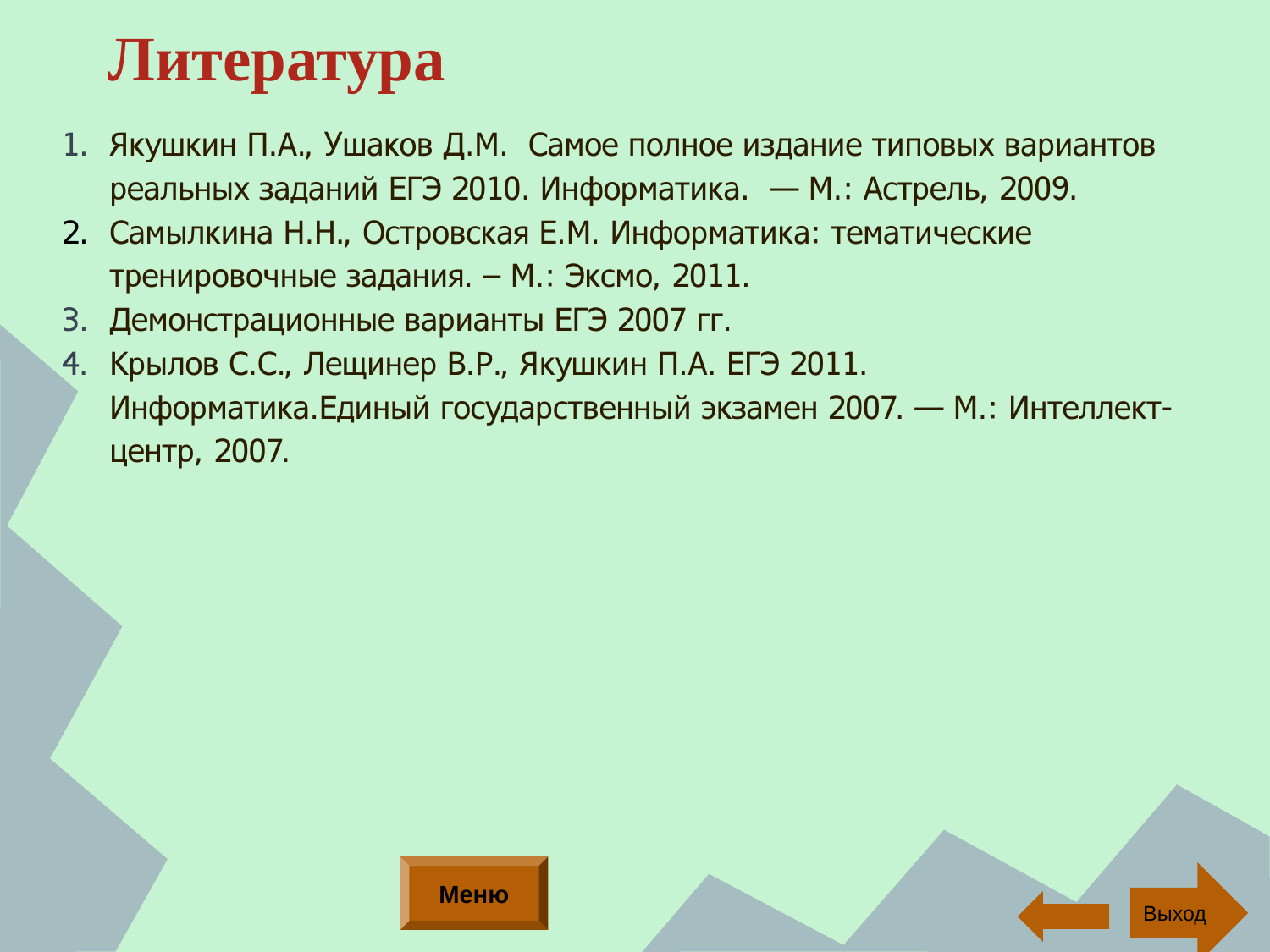

# Литература
Якушкин П.А., Ушаков Д.М.  Самое полное издание типовых вариантов реальных заданий ЕГЭ 2010. Информатика.  — М.: Астрель, 2009.
Самылкина Н.Н., Островская Е.М. Информатика: тематические тренировочные задания. – М.: Эксмо, 2011.
Демонстрационные варианты ЕГЭ 2007 гг.
Крылов С.С., Лещинер В.Р., Якушкин П.А. ЕГЭ 2011. Информатика.Единый государственный экзамен 2007. — М.: Интеллект-центр, 2007.

Меню
Выход